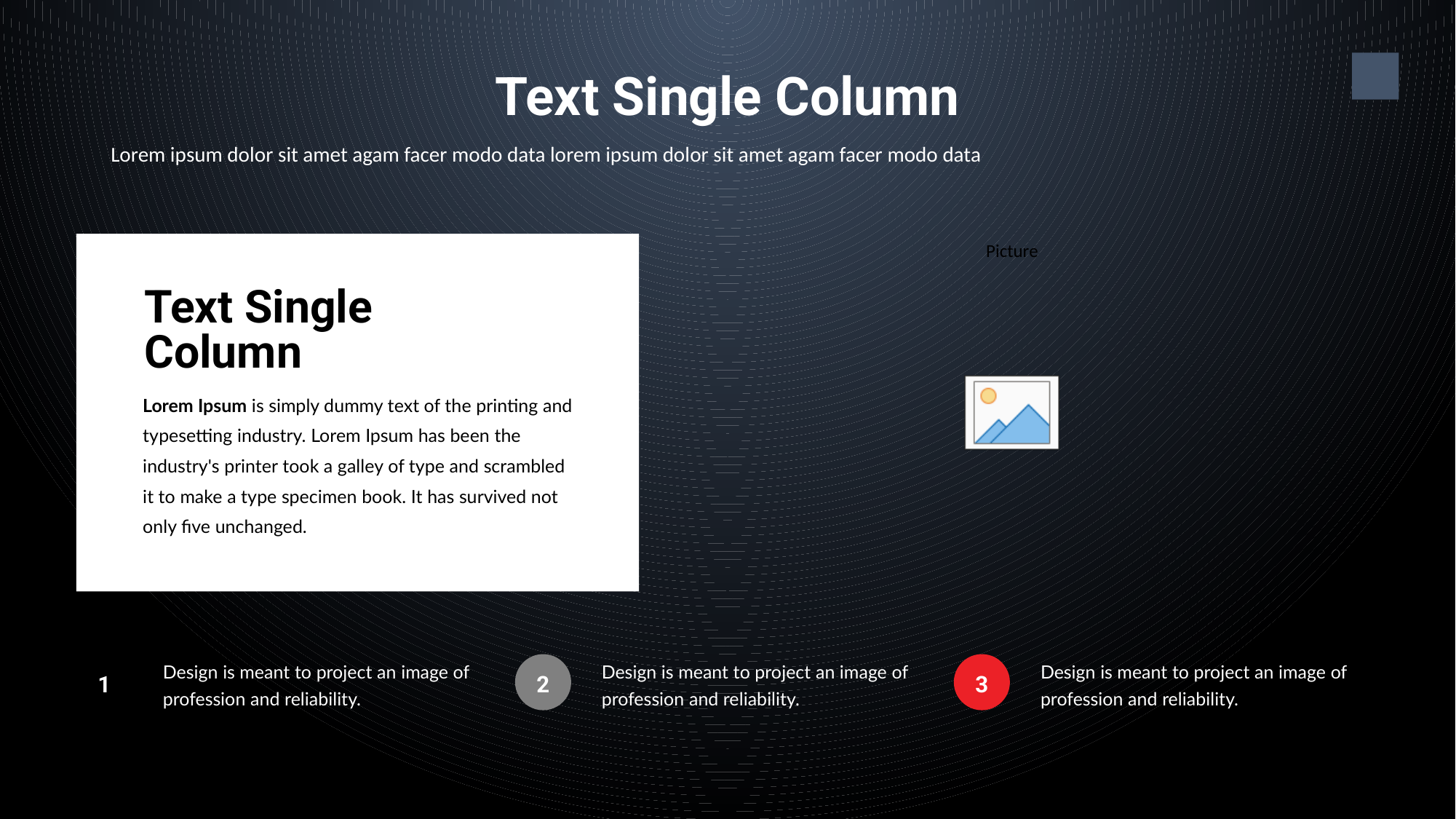

Text Single Column
20
Lorem ipsum dolor sit amet agam facer modo data lorem ipsum dolor sit amet agam facer modo data

Text Single
Column
Lorem Ipsum is simply dummy text of the printing and typesetting industry. Lorem Ipsum has been the industry's printer took a galley of type and scrambled it to make a type specimen book. It has survived not only five unchanged.

1
Design is meant to project an image of profession and reliability.

2
Design is meant to project an image of profession and reliability.

3
Design is meant to project an image of profession and reliability.